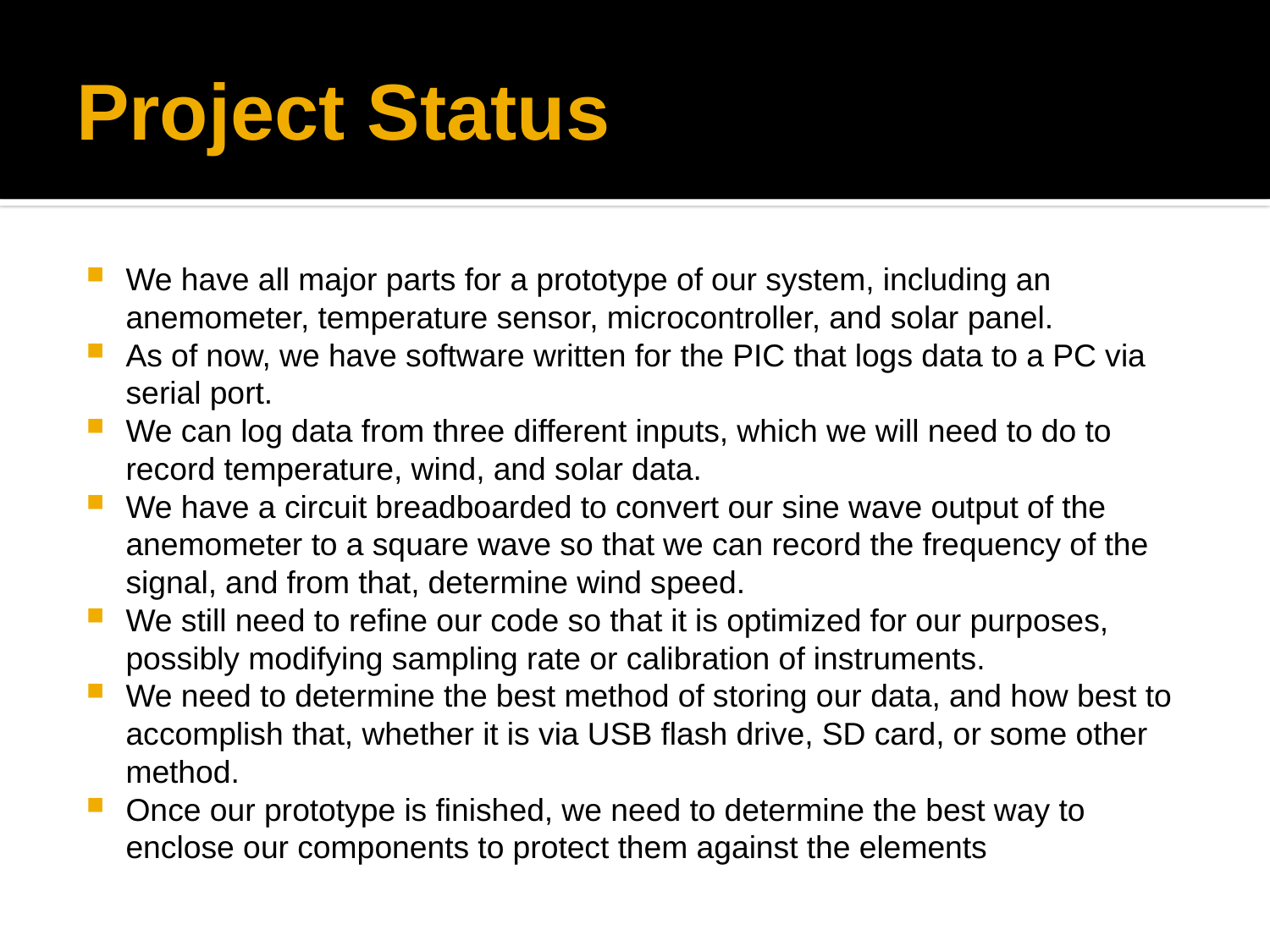

# Project Status
We have all major parts for a prototype of our system, including an anemometer, temperature sensor, microcontroller, and solar panel.
As of now, we have software written for the PIC that logs data to a PC via serial port.
We can log data from three different inputs, which we will need to do to record temperature, wind, and solar data.
We have a circuit breadboarded to convert our sine wave output of the anemometer to a square wave so that we can record the frequency of the signal, and from that, determine wind speed.
We still need to refine our code so that it is optimized for our purposes, possibly modifying sampling rate or calibration of instruments.
We need to determine the best method of storing our data, and how best to accomplish that, whether it is via USB flash drive, SD card, or some other method.
Once our prototype is finished, we need to determine the best way to enclose our components to protect them against the elements